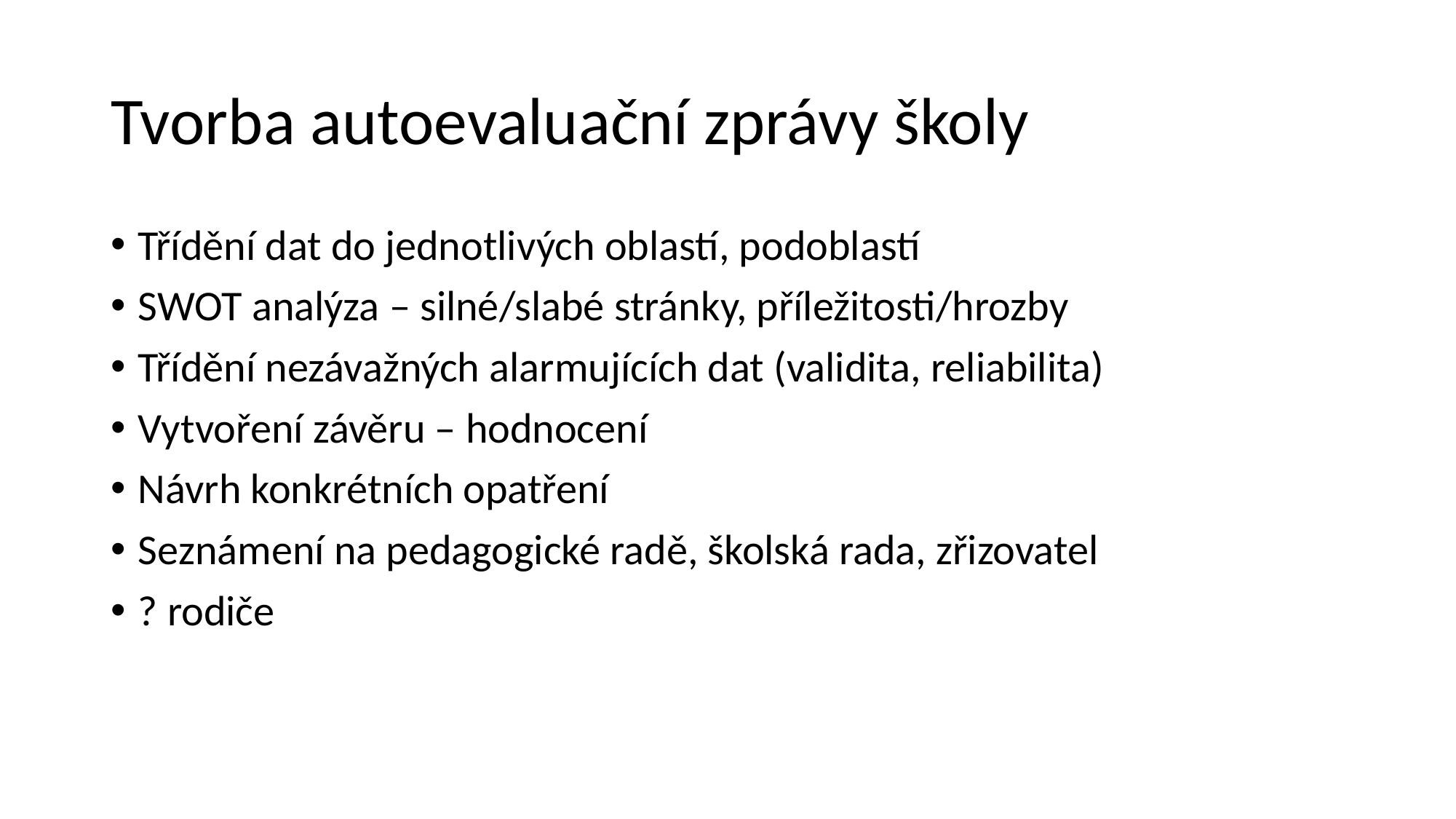

# Tvorba autoevaluační zprávy školy
Třídění dat do jednotlivých oblastí, podoblastí
SWOT analýza – silné/slabé stránky, příležitosti/hrozby
Třídění nezávažných alarmujících dat (validita, reliabilita)
Vytvoření závěru – hodnocení
Návrh konkrétních opatření
Seznámení na pedagogické radě, školská rada, zřizovatel
? rodiče